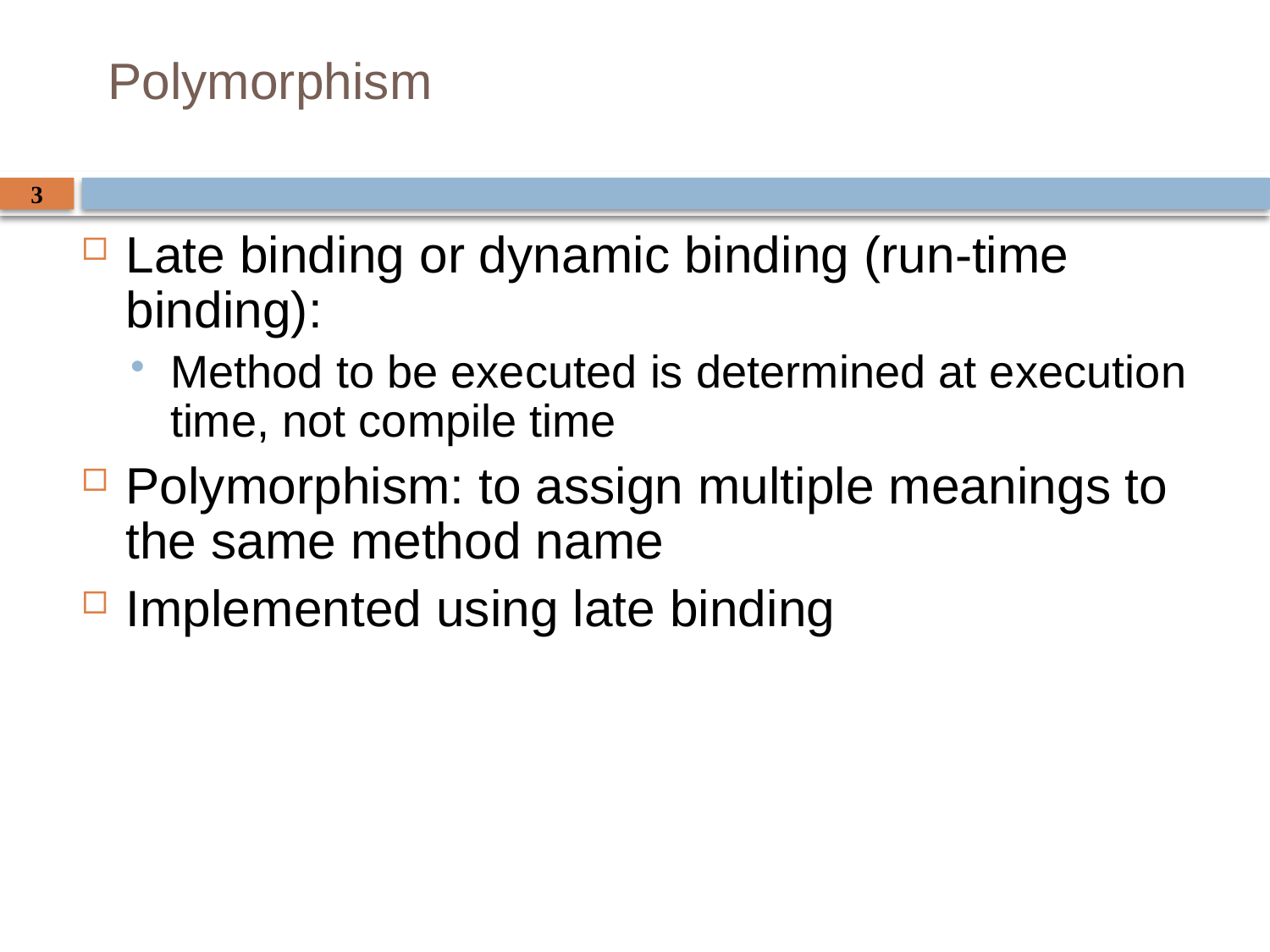

# Polymorphism
Late binding or dynamic binding (run-time binding):
Method to be executed is determined at execution time, not compile time
Polymorphism: to assign multiple meanings to the same method name
Implemented using late binding

3